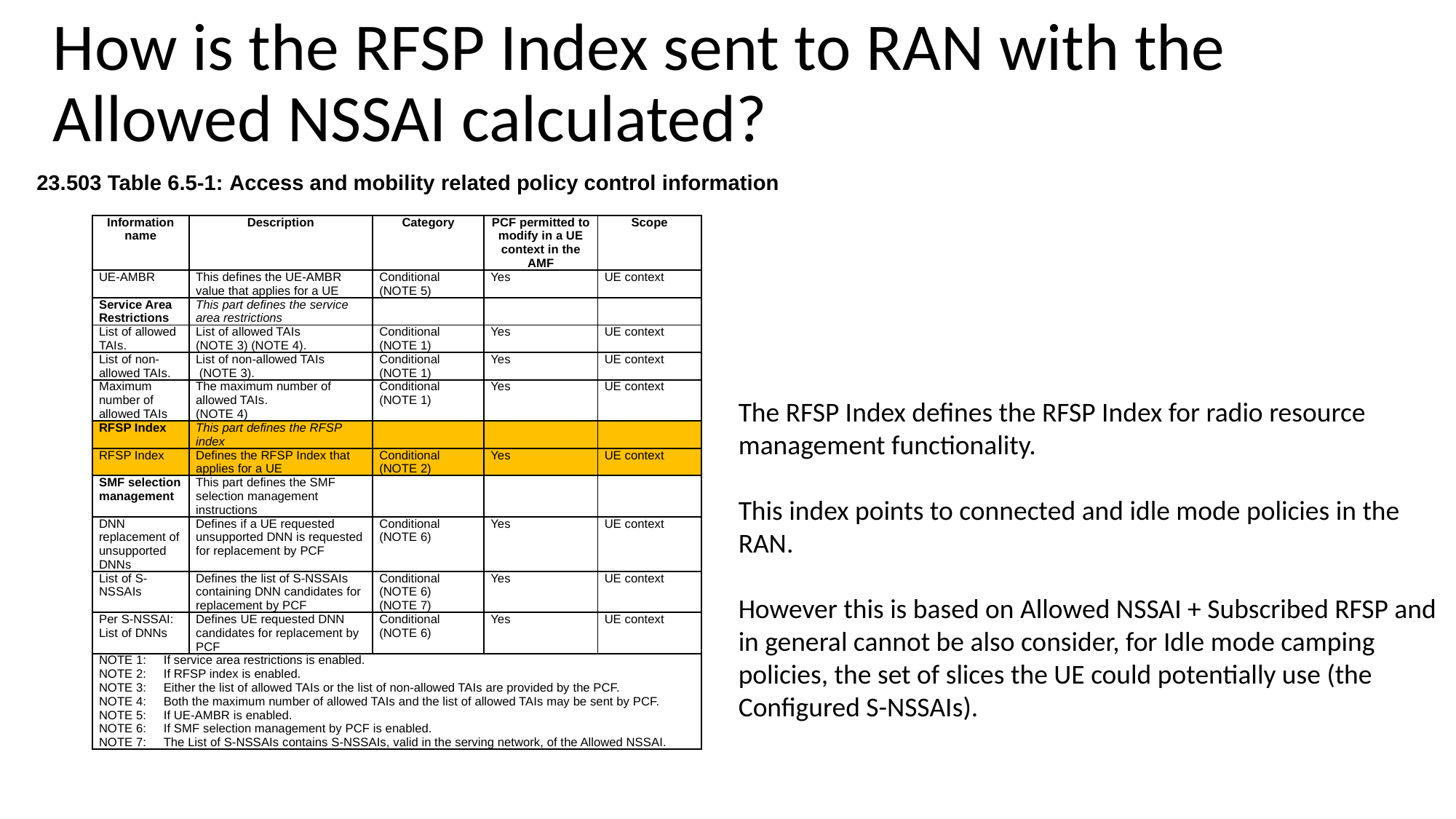

# How is the RFSP Index sent to RAN with the Allowed NSSAI calculated?
23.503 Table 6.5-1: Access and mobility related policy control information
| Information name | Description | Category | PCF permitted to modify in a UE context in the AMF | Scope |
| --- | --- | --- | --- | --- |
| UE-AMBR | This defines the UE-AMBR value that applies for a UE | Conditional (NOTE 5) | Yes | UE context |
| Service Area Restrictions | This part defines the service area restrictions |  |  |  |
| List of allowed TAIs. | List of allowed TAIs (NOTE 3) (NOTE 4). | Conditional (NOTE 1) | Yes | UE context |
| List of non-allowed TAIs. | List of non-allowed TAIs (NOTE 3). | Conditional (NOTE 1) | Yes | UE context |
| Maximum number of allowed TAIs | The maximum number of allowed TAIs. (NOTE 4) | Conditional (NOTE 1) | Yes | UE context |
| RFSP Index | This part defines the RFSP index |  |  |  |
| RFSP Index | Defines the RFSP Index that applies for a UE | Conditional (NOTE 2) | Yes | UE context |
| SMF selection management | This part defines the SMF selection management instructions |  |  |  |
| DNN replacement of unsupported DNNs | Defines if a UE requested unsupported DNN is requested for replacement by PCF | Conditional (NOTE 6) | Yes | UE context |
| List of S-NSSAIs | Defines the list of S-NSSAIs containing DNN candidates for replacement by PCF | Conditional (NOTE 6) (NOTE 7) | Yes | UE context |
| Per S-NSSAI: List of DNNs | Defines UE requested DNN candidates for replacement by PCF | Conditional (NOTE 6) | Yes | UE context |
| NOTE 1: If service area restrictions is enabled. NOTE 2: If RFSP index is enabled. NOTE 3: Either the list of allowed TAIs or the list of non-allowed TAIs are provided by the PCF. NOTE 4: Both the maximum number of allowed TAIs and the list of allowed TAIs may be sent by PCF. NOTE 5: If UE-AMBR is enabled. NOTE 6: If SMF selection management by PCF is enabled. NOTE 7: The List of S-NSSAIs contains S-NSSAIs, valid in the serving network, of the Allowed NSSAI. |  |  |  |  |
The RFSP Index defines the RFSP Index for radio resource management functionality.

This index points to connected and idle mode policies in the RAN.

However this is based on Allowed NSSAI + Subscribed RFSP and in general cannot be also consider, for Idle mode camping policies, the set of slices the UE could potentially use (the Configured S-NSSAIs).